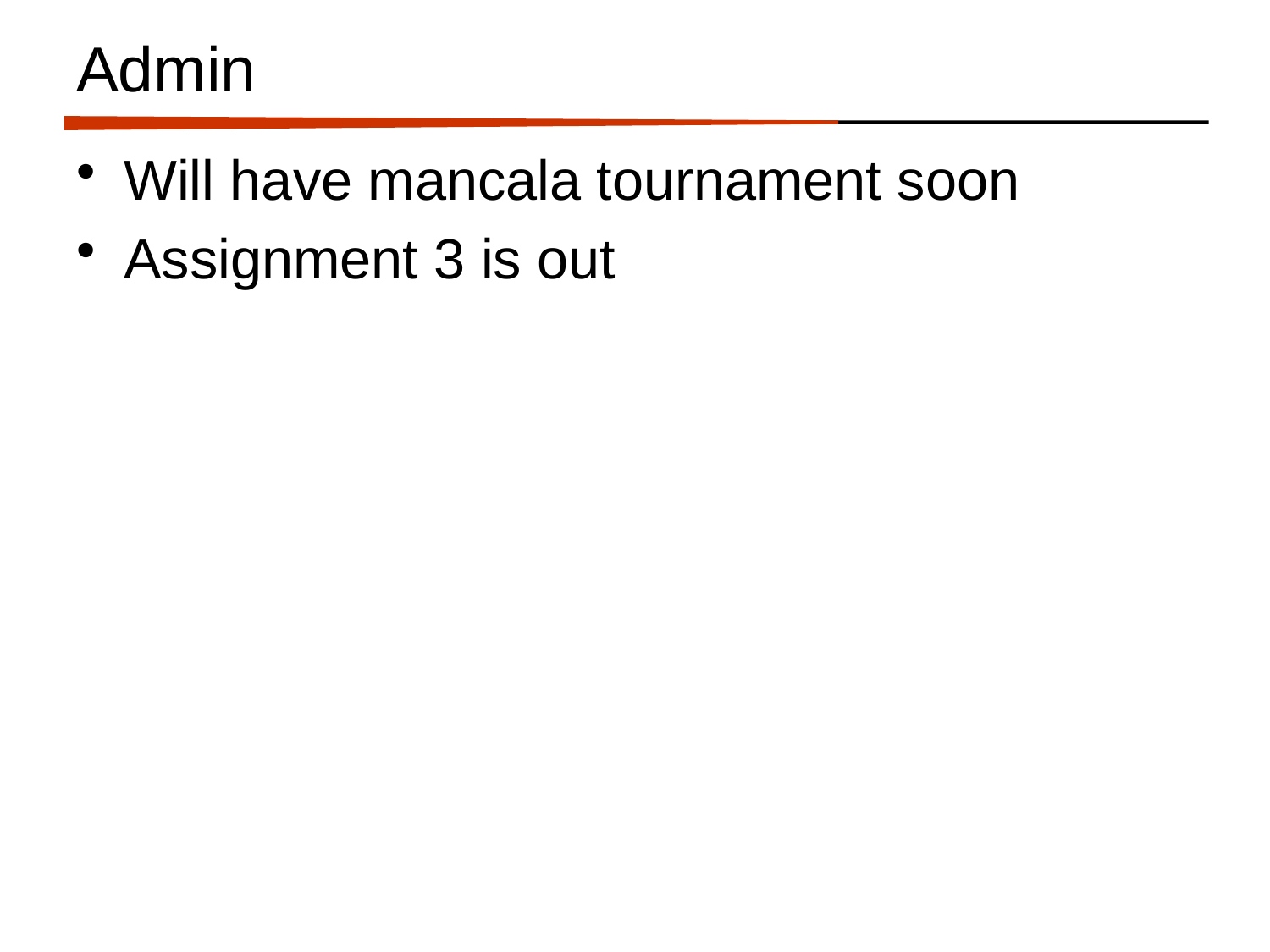

# Admin
Will have mancala tournament soon
Assignment 3 is out